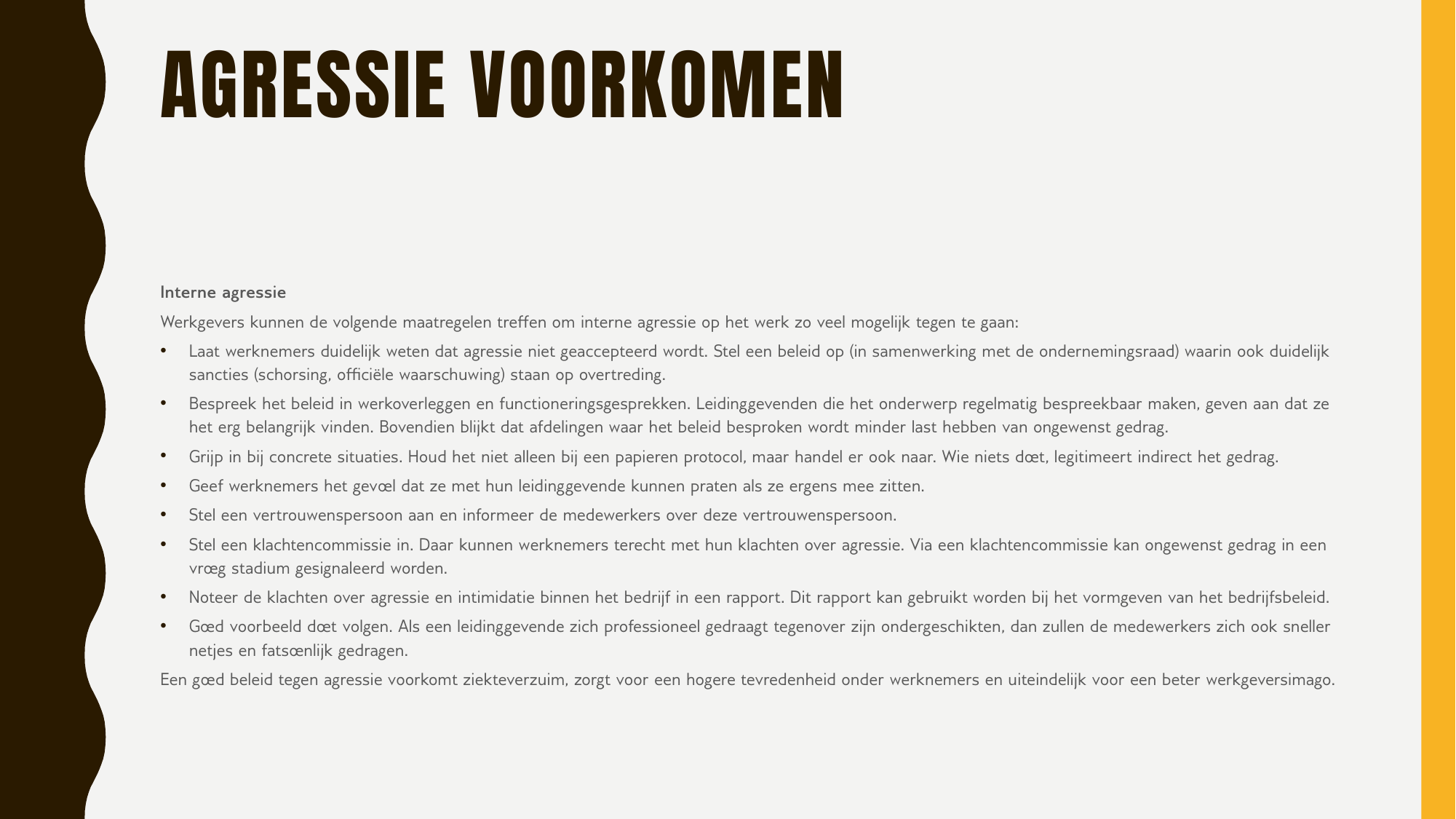

# Agressie voorkomen
Interne agressie
Werkgevers kunnen de volgende maatregelen treffen om interne agressie op het werk zo veel mogelijk tegen te gaan:
Laat werknemers duidelijk weten dat agressie niet geaccepteerd wordt. Stel een beleid op (in samenwerking met de ondernemingsraad) waarin ook duidelijk sancties (schorsing, officiële waarschuwing) staan op overtreding.
Bespreek het beleid in werkoverleggen en functioneringsgesprekken. Leidinggevenden die het onderwerp regelmatig bespreekbaar maken, geven aan dat ze het erg belangrijk vinden. Bovendien blijkt dat afdelingen waar het beleid besproken wordt minder last hebben van ongewenst gedrag.
Grijp in bij concrete situaties. Houd het niet alleen bij een papieren protocol, maar handel er ook naar. Wie niets doet, legitimeert indirect het gedrag.
Geef werknemers het gevoel dat ze met hun leidinggevende kunnen praten als ze ergens mee zitten.
Stel een vertrouwenspersoon aan en informeer de medewerkers over deze vertrouwenspersoon.
Stel een klachtencommissie in. Daar kunnen werknemers terecht met hun klachten over agressie. Via een klachtencommissie kan ongewenst gedrag in een vroeg stadium gesignaleerd worden.
Noteer de klachten over agressie en intimidatie binnen het bedrijf in een rapport. Dit rapport kan gebruikt worden bij het vormgeven van het bedrijfsbeleid.
Goed voorbeeld doet volgen. Als een leidinggevende zich professioneel gedraagt tegenover zijn ondergeschikten, dan zullen de medewerkers zich ook sneller netjes en fatsoenlijk gedragen.
Een goed beleid tegen agressie voorkomt ziekteverzuim, zorgt voor een hogere tevredenheid onder werknemers en uiteindelijk voor een beter werkgeversimago.